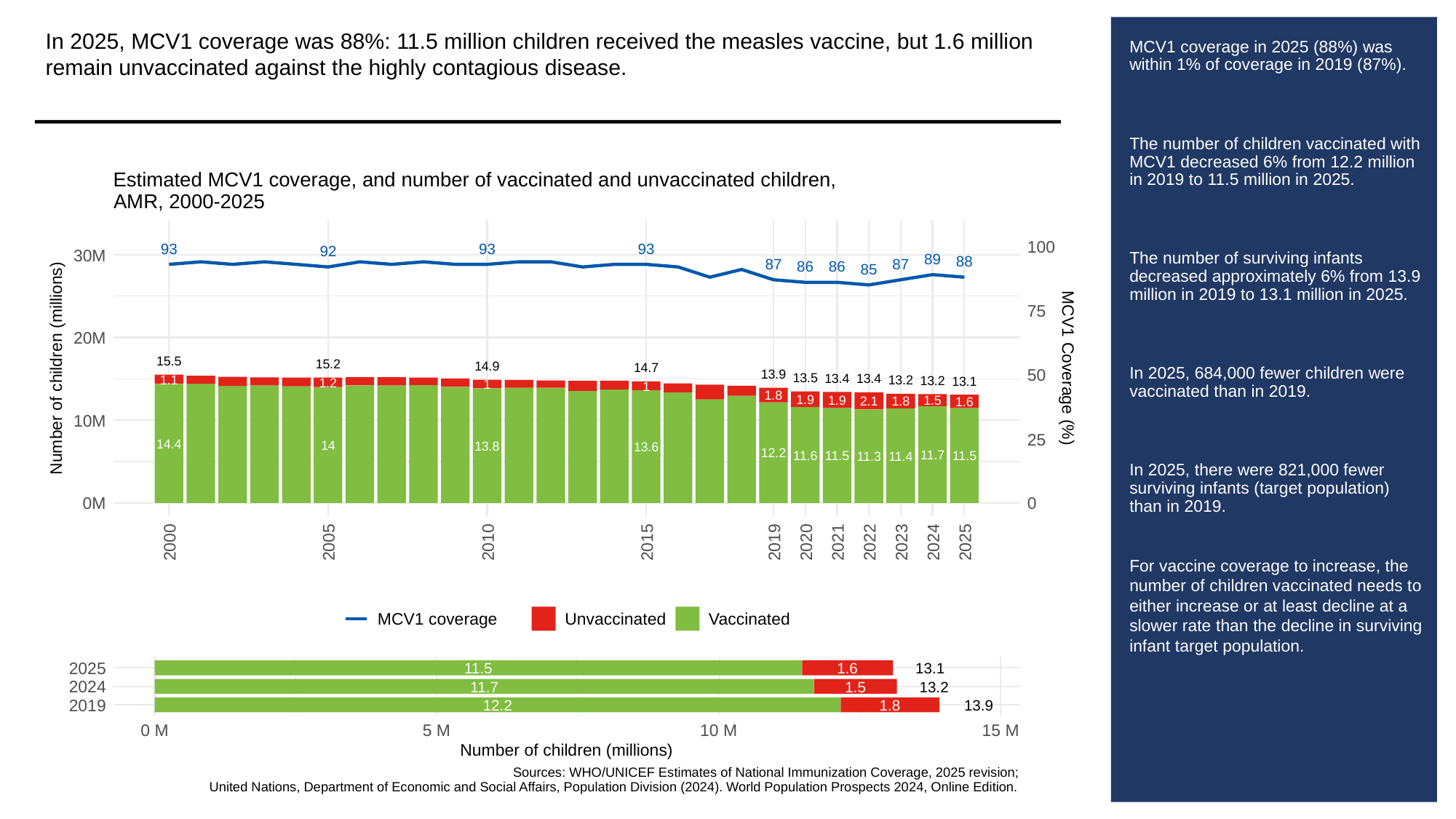

In 2025, MCV1 coverage was 88%: 11.5 million children received the measles vaccine, but 1.6 million remain unvaccinated against the highly contagious disease.
# MCV1 coverage in 2025 (88%) was within 1% of coverage in 2019 (87%).

The number of children vaccinated with MCV1 decreased 6% from 12.2 million in 2019 to 11.5 million in 2025.

The number of surviving infants decreased approximately 6% from 13.9 million in 2019 to 13.1 million in 2025.

In 2025, 684,000 fewer children were vaccinated than in 2019.

In 2025, there were 821,000 fewer surviving infants (target population) than in 2019.

For vaccine coverage to increase, the number of children vaccinated needs to either increase or at least decline at a slower rate than the decline in surviving infant target population.

Estimated MCV1 coverage, and number of vaccinated and unvaccinated children,
AMR, 2000-2025

100
93
93
93
92
30M
89

88
87
87
86
86

85

75
20M

15.5
15.2
14.9
Number of children (millions)
MCV1 Coverage (%)
14.7
50
13.9
13.5
13.4
13.4
1.1

13.2
13.2

13.1

1.2

1

1

1.8

1.9

1.9
1.5

2.1
1.8
1.6

10M

25
14.4
14
13.8
13.6
12.2
11.7
11.6
11.5
11.5
11.4
11.3

0M
0

2000
2005
2010
2015
2019
2020
2021
2022
2023
2024
2025

MCV1 coverage
Unvaccinated
Vaccinated

2025
11.5
1.6
13.1

2024
11.7
1.5
13.2

2019
12.2
1.8
13.9

0 M
5 M
10 M
15 M
Number of children (millions)
Sources: WHO/UNICEF Estimates of National Immunization Coverage, 2025 revision;
United Nations, Department of Economic and Social Affairs, Population Division (2024). World Population Prospects 2024, Online Edition.